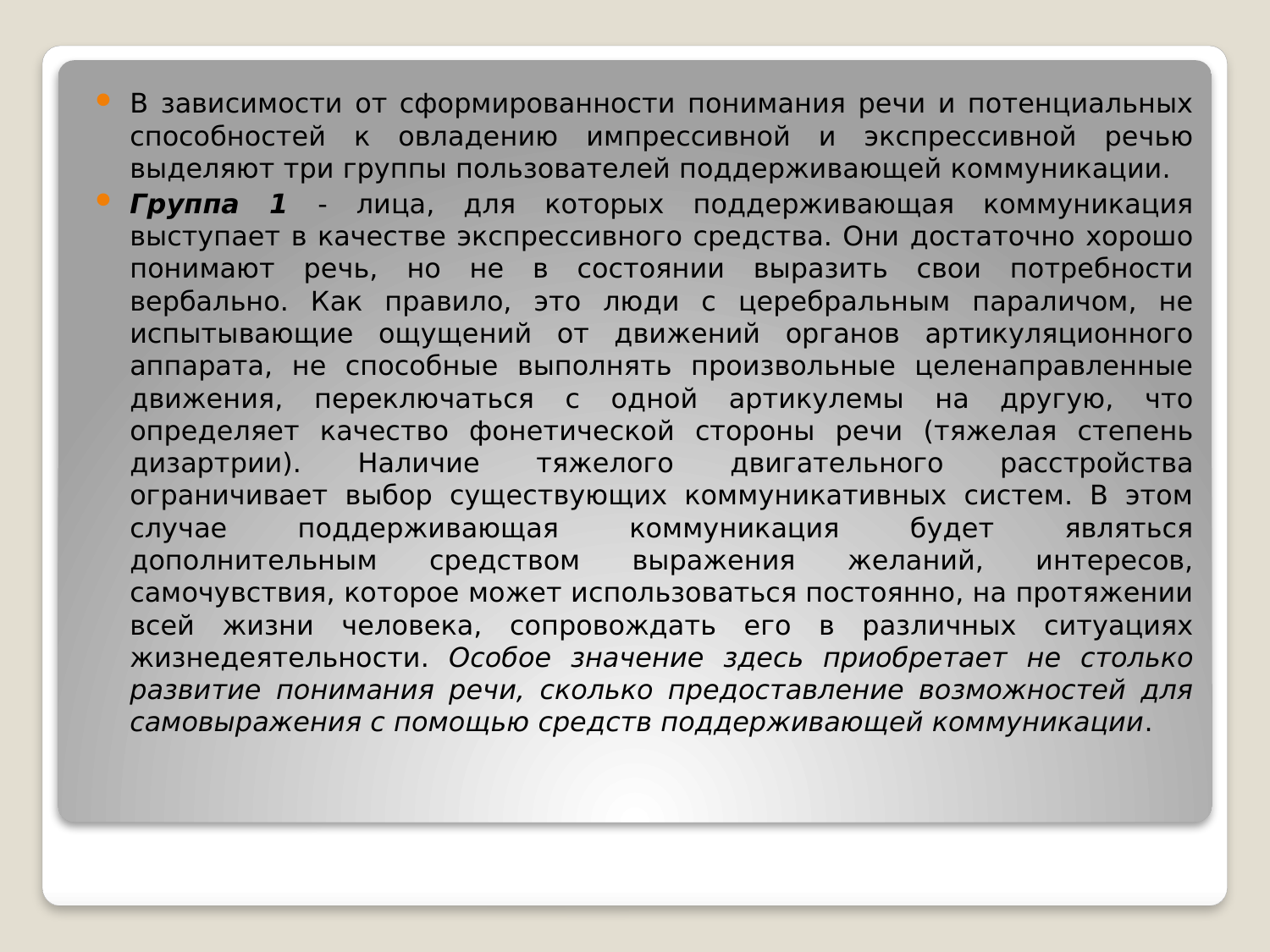

В зависимости от сформированности понимания речи и потенциальных способностей к овладению импрессивной и экспрессивной речью выделяют три группы пользователей поддерживающей коммуникации.
Группа 1 - лица, для которых поддерживающая коммуникация выступает в качестве экспрессивного средства. Они достаточно хорошо понимают речь, но не в состоянии выразить свои потребности вербально. Как правило, это люди с церебральным параличом, не испытывающие ощущений от движений органов артикуляционного аппарата, не способные выполнять произвольные целенаправленные движения, переключаться с одной артикулемы на другую, что определяет качество фонетической стороны речи (тяжелая степень дизартрии). Наличие тяжелого двигательного расстройства ограничивает выбор существующих коммуникативных систем. В этом случае поддерживающая коммуникация будет являться дополнительным средством выражения желаний, интересов, самочувствия, которое может использоваться постоянно, на протяжении всей жизни человека, сопровождать его в различных ситуациях жизнедеятельности. Особое значение здесь приобретает не столько развитие понимания речи, сколько предоставление возможностей для самовыражения с помощью средств поддерживающей коммуникации.

#